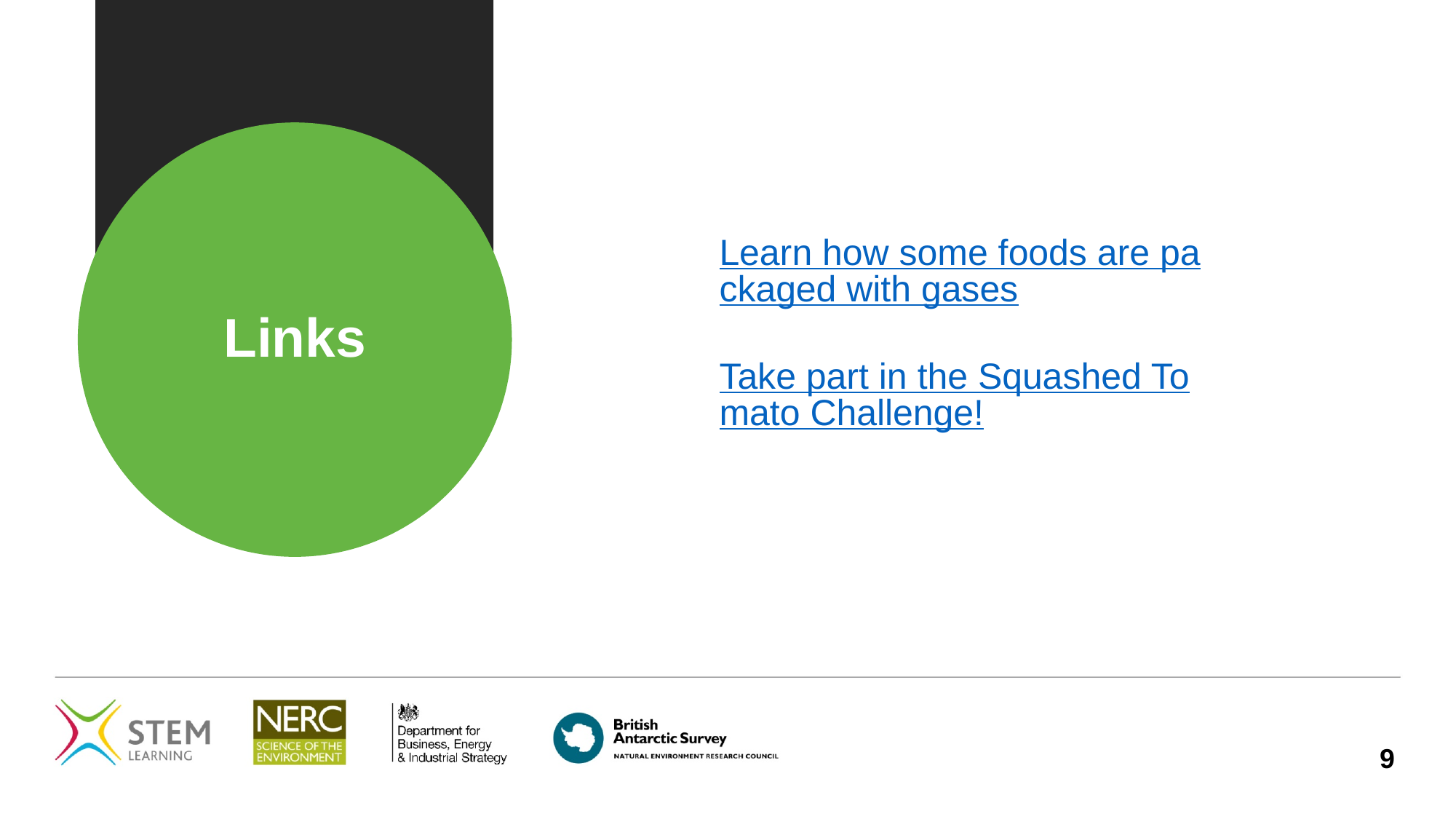

Learn how some foods are packaged with gases

Take part in the Squashed Tomato Challenge!
# Links
9